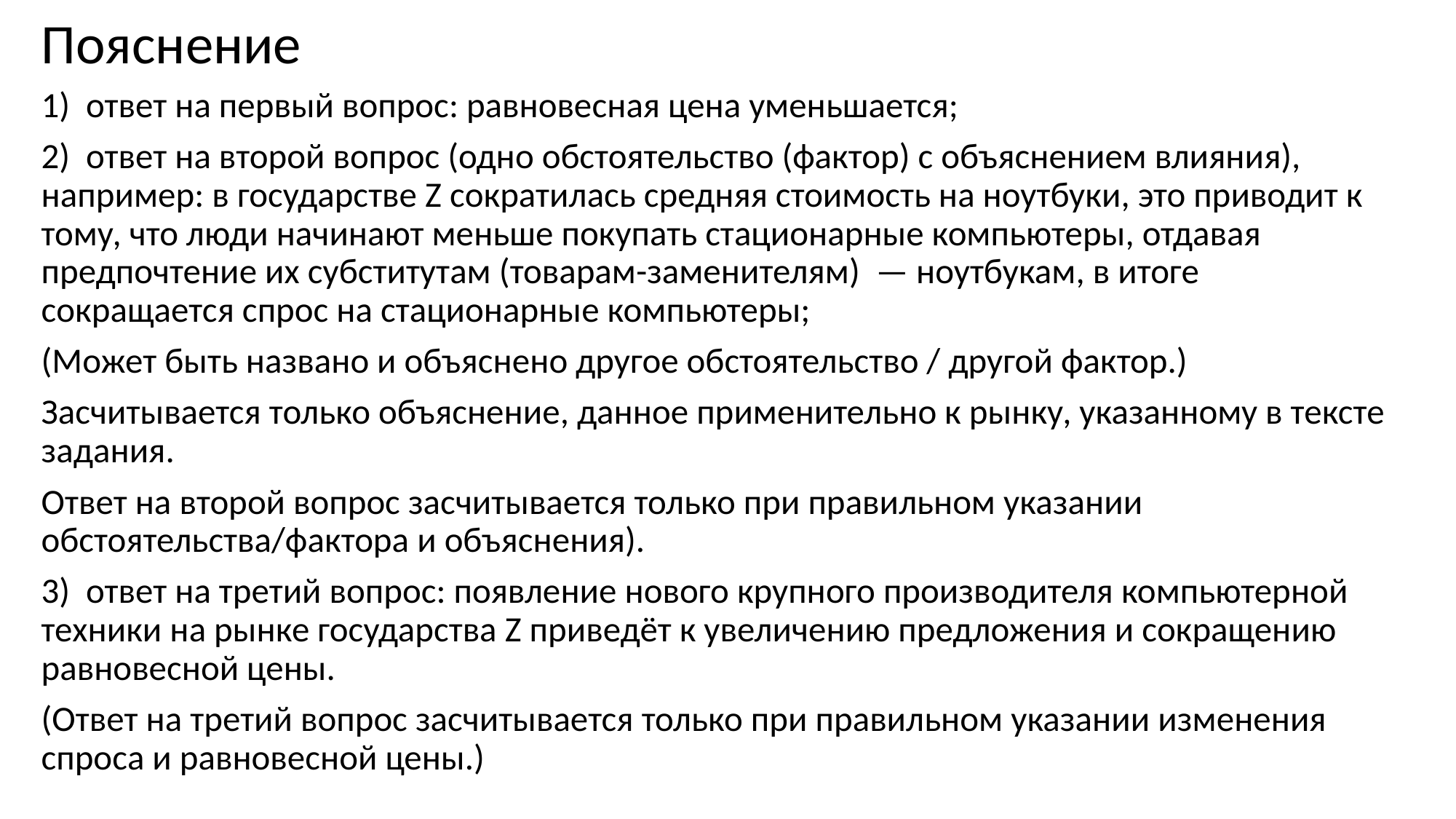

# Пояснение
1)  ответ на первый вопрос: равновесная цена уменьшается;
2)  ответ на второй вопрос (одно обстоятельство (фактор) с объяснением влияния), например: в государстве Z сократилась средняя стоимость на ноутбуки, это приводит к тому, что люди начинают меньше покупать стационарные компьютеры, отдавая предпочтение их субститутам (товарам-заменителям)  — ноутбукам, в итоге сокращается спрос на стационарные компьютеры;
(Может быть названо и объяснено другое обстоятельство / другой фактор.)
Засчитывается только объяснение, данное применительно к рынку, указанному в тексте задания.
Ответ на второй вопрос засчитывается только при правильном указании обстоятельства/фактора и объяснения).
3)  ответ на третий вопрос: появление нового крупного производителя компьютерной техники на рынке государства Z приведёт к увеличению предложения и сокращению равновесной цены.
(Ответ на третий вопрос засчитывается только при правильном указании изменения спроса и равновесной цены.)